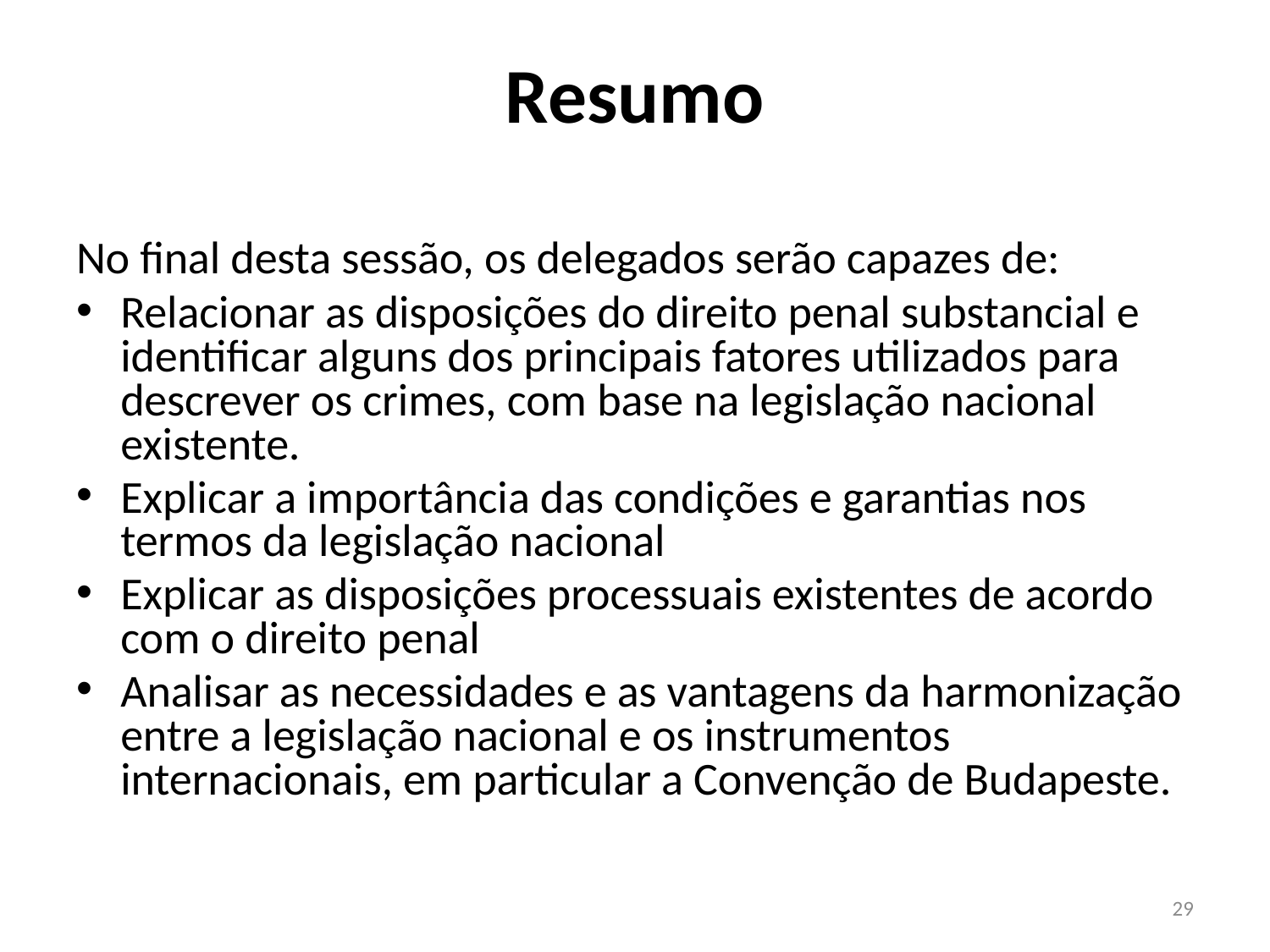

# Resumo

No final desta sessão, os delegados serão capazes de:
Relacionar as disposições do direito penal substancial e identificar alguns dos principais fatores utilizados para descrever os crimes, com base na legislação nacional existente.
Explicar a importância das condições e garantias nos termos da legislação nacional
Explicar as disposições processuais existentes de acordo com o direito penal
Analisar as necessidades e as vantagens da harmonização entre a legislação nacional e os instrumentos internacionais, em particular a Convenção de Budapeste.
29